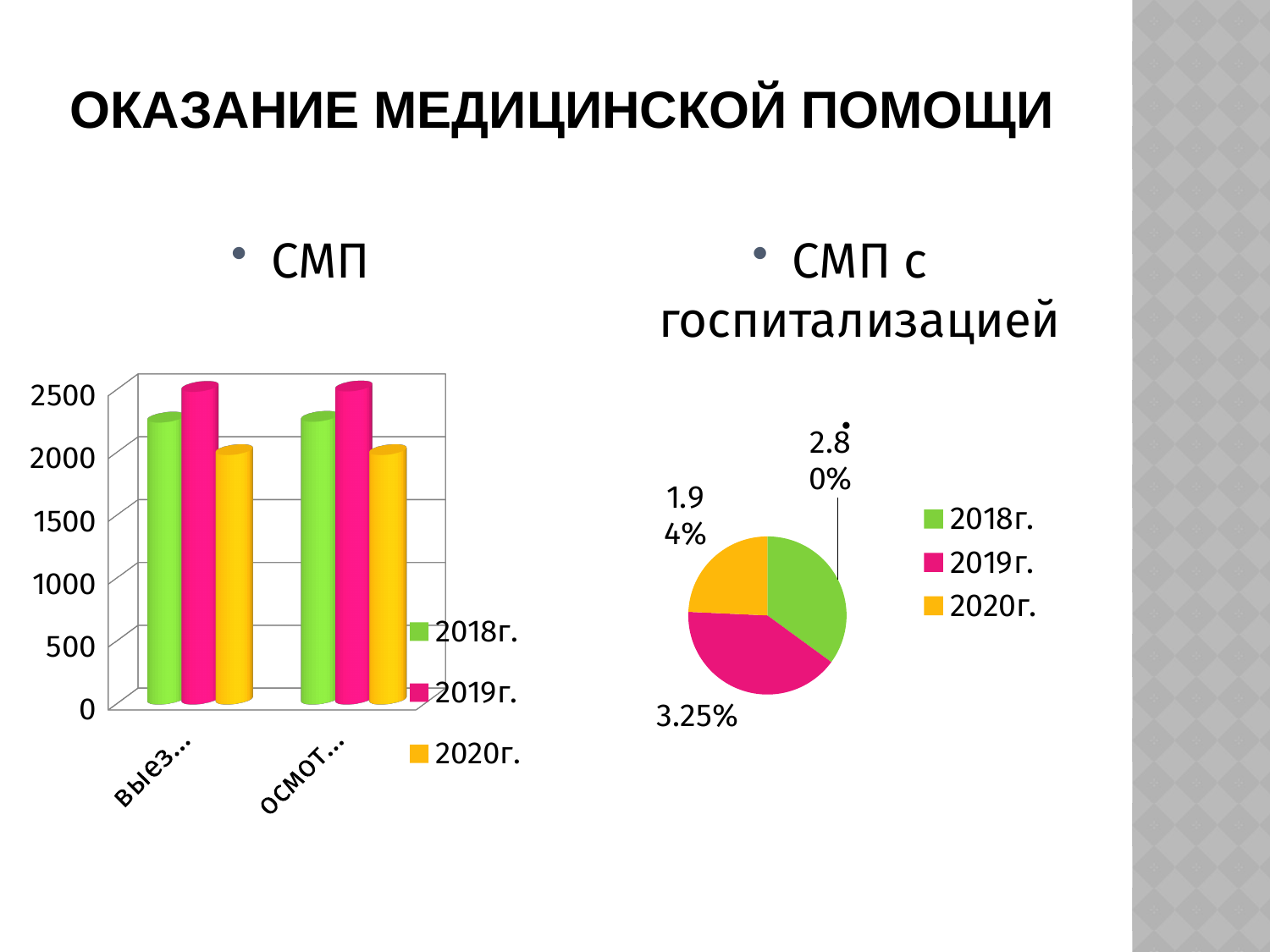

# Оказание медицинской помощи
СМП

СМП с госпитализацией

[unsupported chart]

### Chart:

| Category | . |
|---|---|
| 2018г. | 0.028 |
| 2019г. | 0.0325 |
| 2020г. | 0.0194 |